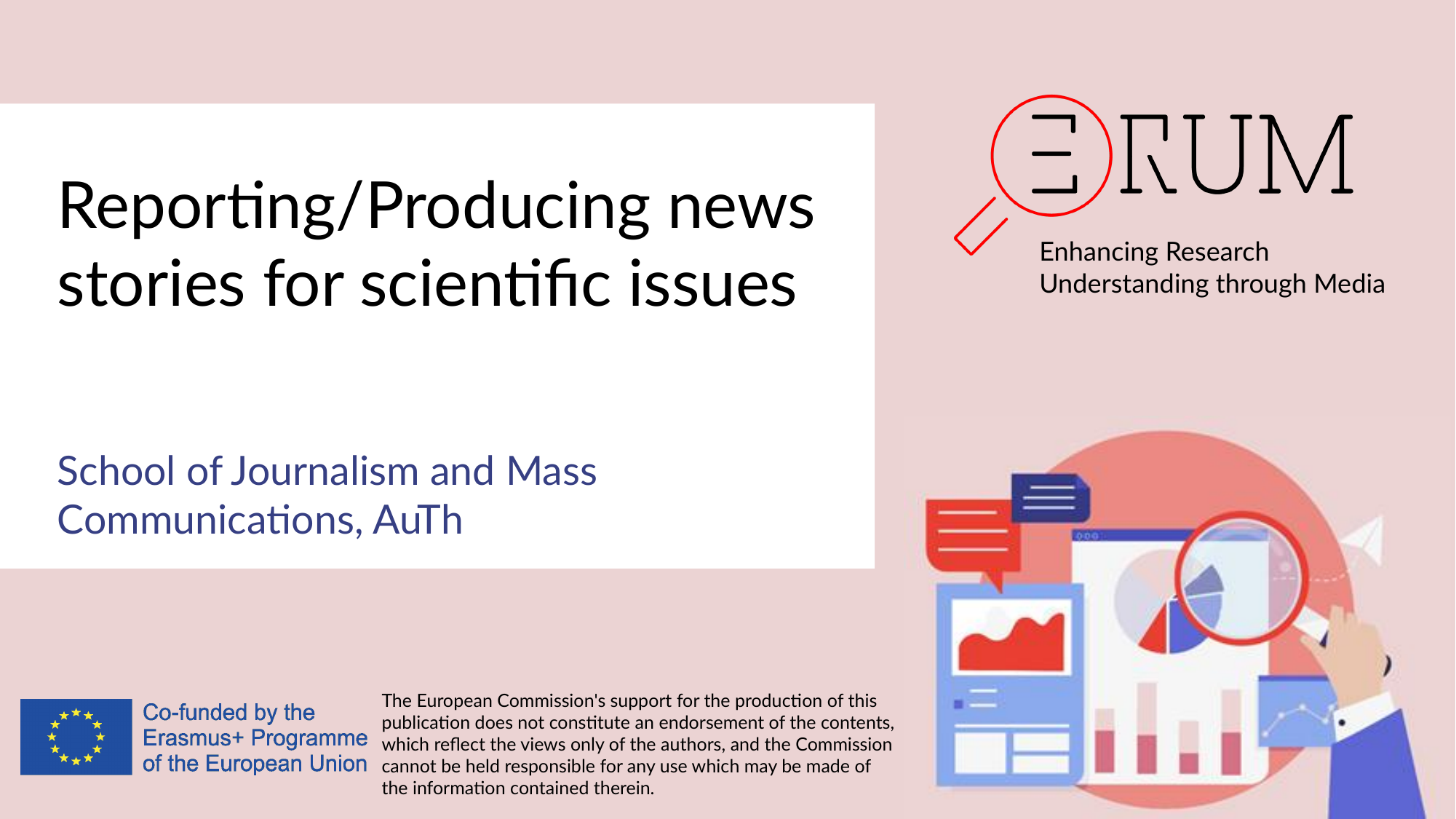

# Reporting/Producing news stories for scientific issues
School of Journalism and Mass Communications, AuTh